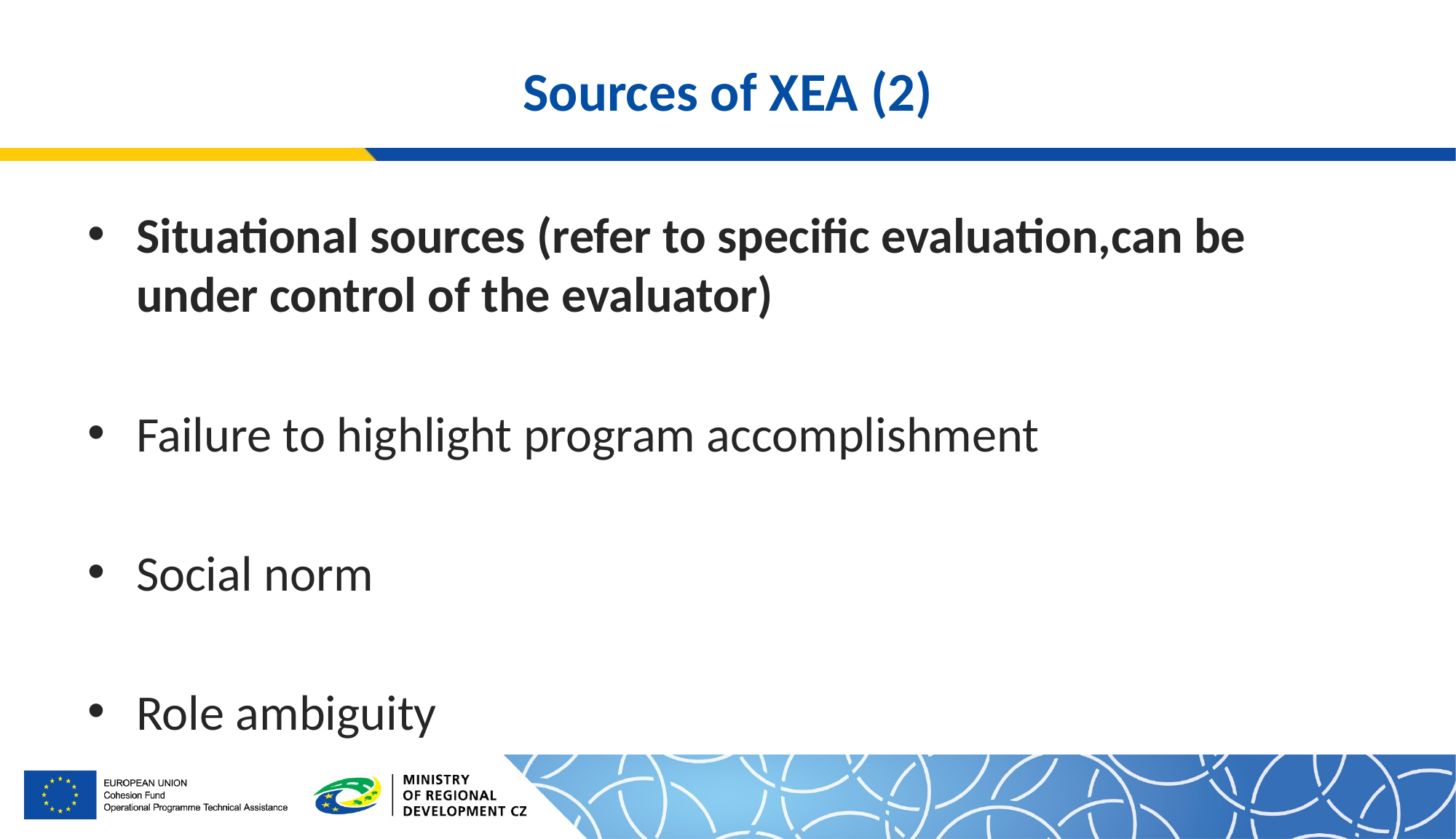

# Sources of XEA (2)
Situational sources (refer to specific evaluation,can be under control of the evaluator)

Failure to highlight program accomplishment

Social norm

Role ambiguity